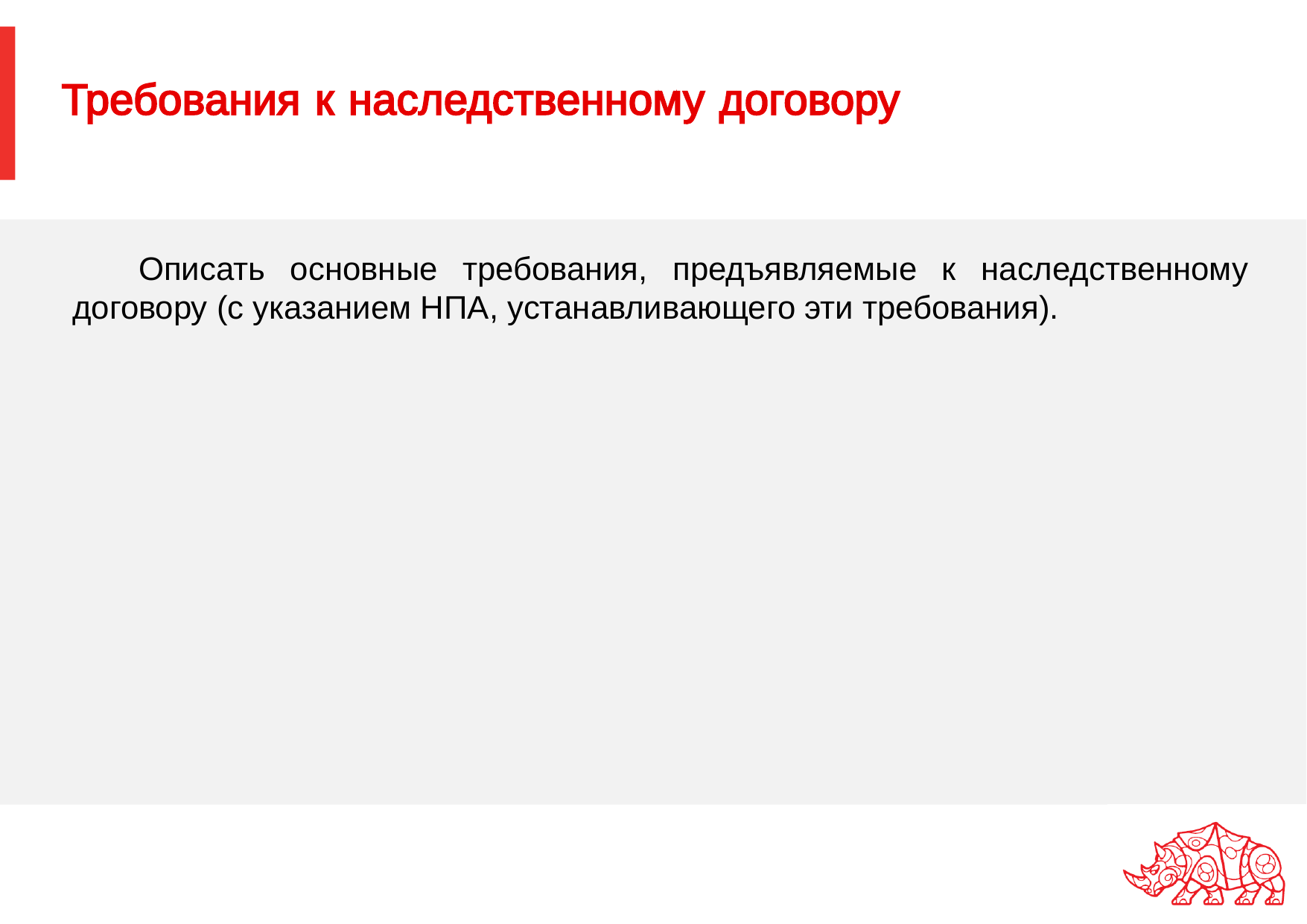

# Требования к наследственному договору
Описать основные требования, предъявляемые к наследственному договору (с указанием НПА, устанавливающего эти требования).